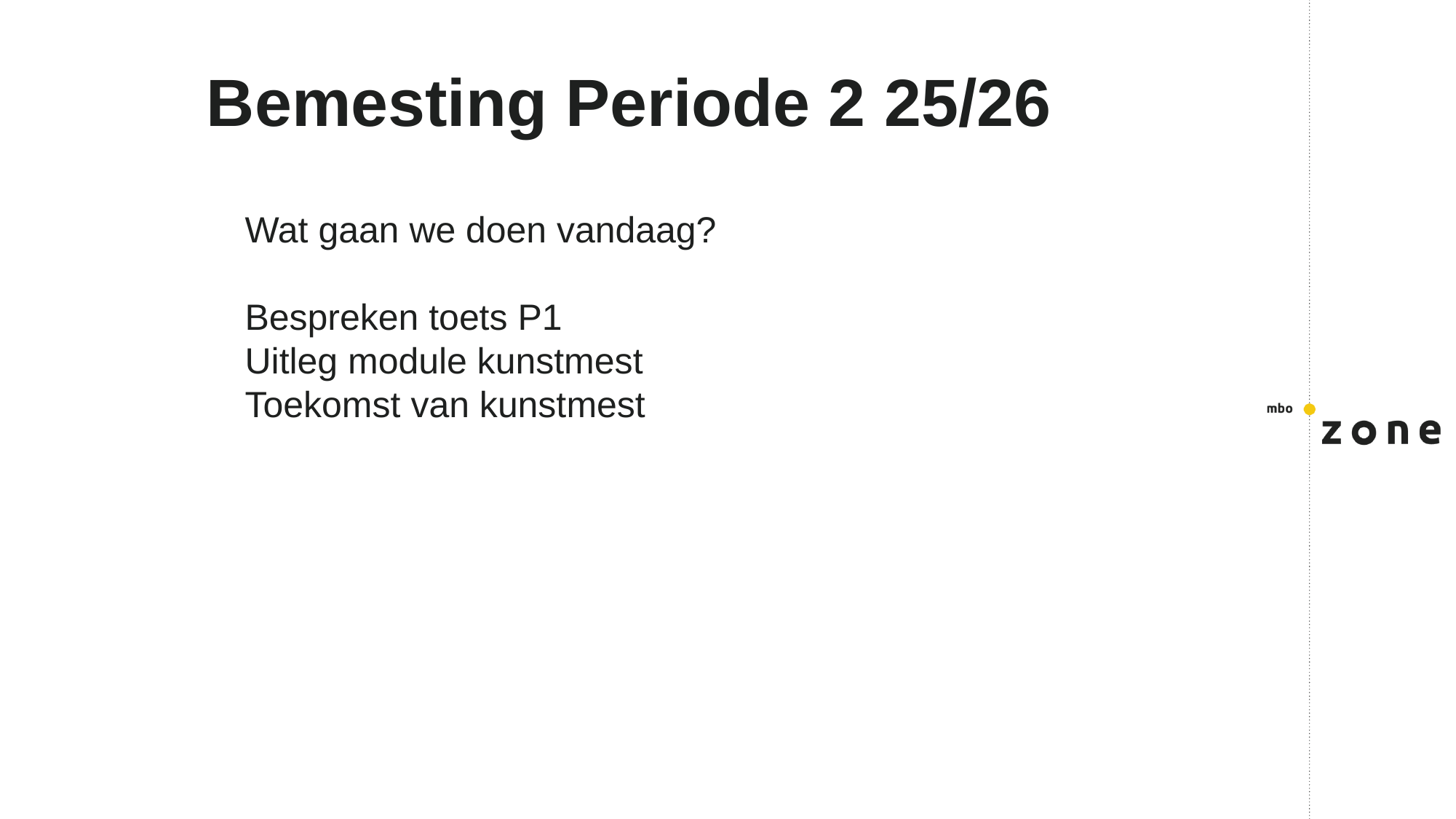

# Bemesting Periode 2 25/26
Wat gaan we doen vandaag?

Bespreken toets P1
Uitleg module kunstmest
Toekomst van kunstmest